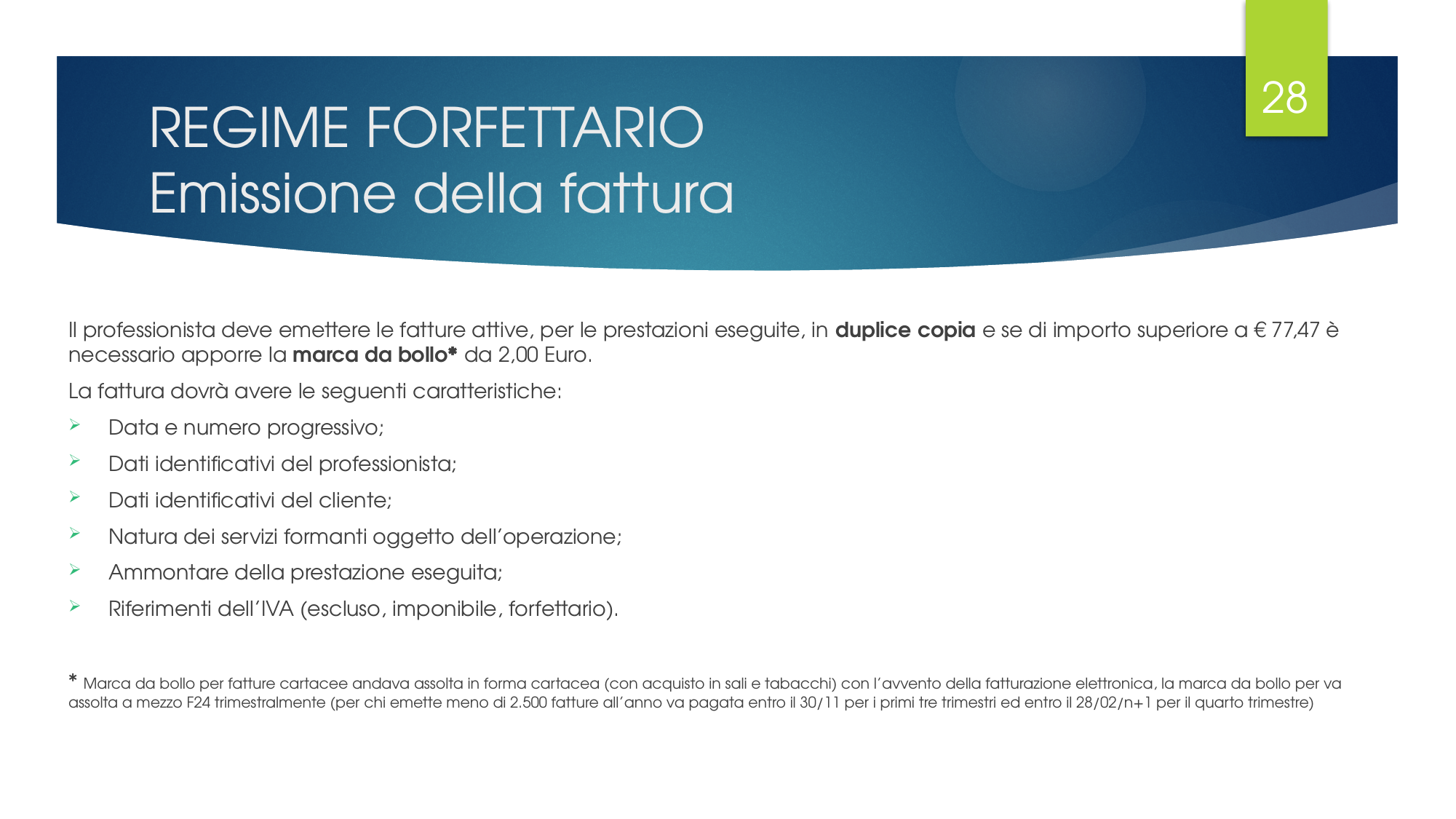

28
# REGIME FORFETTARIO Emissione della fattura
Il professionista deve emettere le fatture attive, per le prestazioni eseguite, in duplice copia e se di importo superiore a € 77,47 è necessario apporre la marca da bollo* da 2,00 Euro.
La fattura dovrà avere le seguenti caratteristiche:
Data e numero progressivo;
Dati identificativi del professionista;
Dati identificativi del cliente;
Natura dei servizi formanti oggetto dell’operazione;
Ammontare della prestazione eseguita;
Riferimenti dell’IVA (escluso, imponibile, forfettario).

* Marca da bollo per fatture cartacee andava assolta in forma cartacea (con acquisto in sali e tabacchi) con l’avvento della fatturazione elettronica, la marca da bollo per va assolta a mezzo F24 trimestralmente (per chi emette meno di 2.500 fatture all’anno va pagata entro il 30/11 per i primi tre trimestri ed entro il 28/02/n+1 per il quarto trimestre)